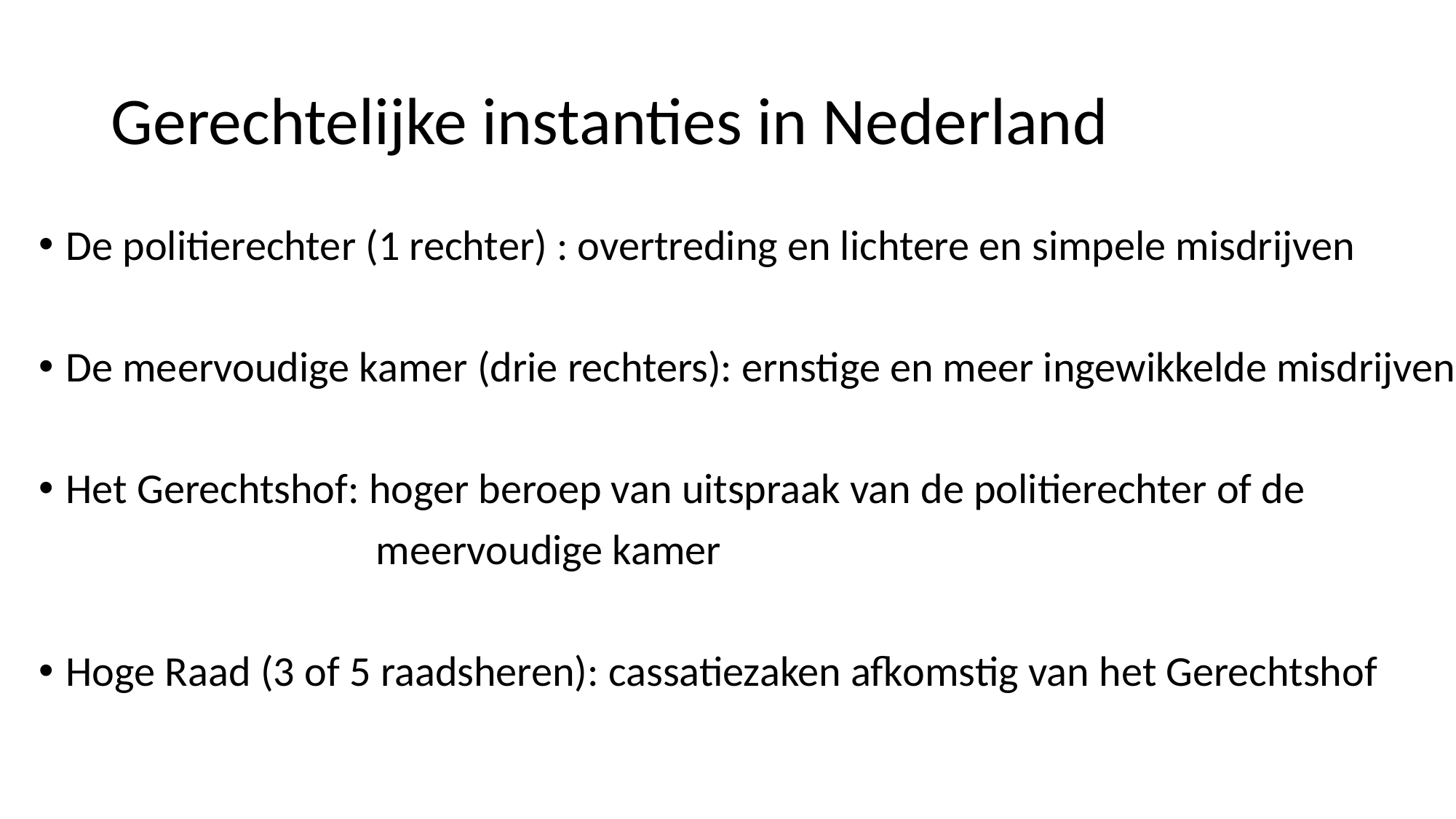

# Gerechtelijke instanties in Nederland
De politierechter (1 rechter) : overtreding en lichtere en simpele misdrijven

De meervoudige kamer (drie rechters): ernstige en meer ingewikkelde misdrijven

Het Gerechtshof: hoger beroep van uitspraak van de politierechter of de
                                   meervoudige kamer

Hoge Raad (3 of 5 raadsheren): cassatiezaken afkomstig van het Gerechtshof